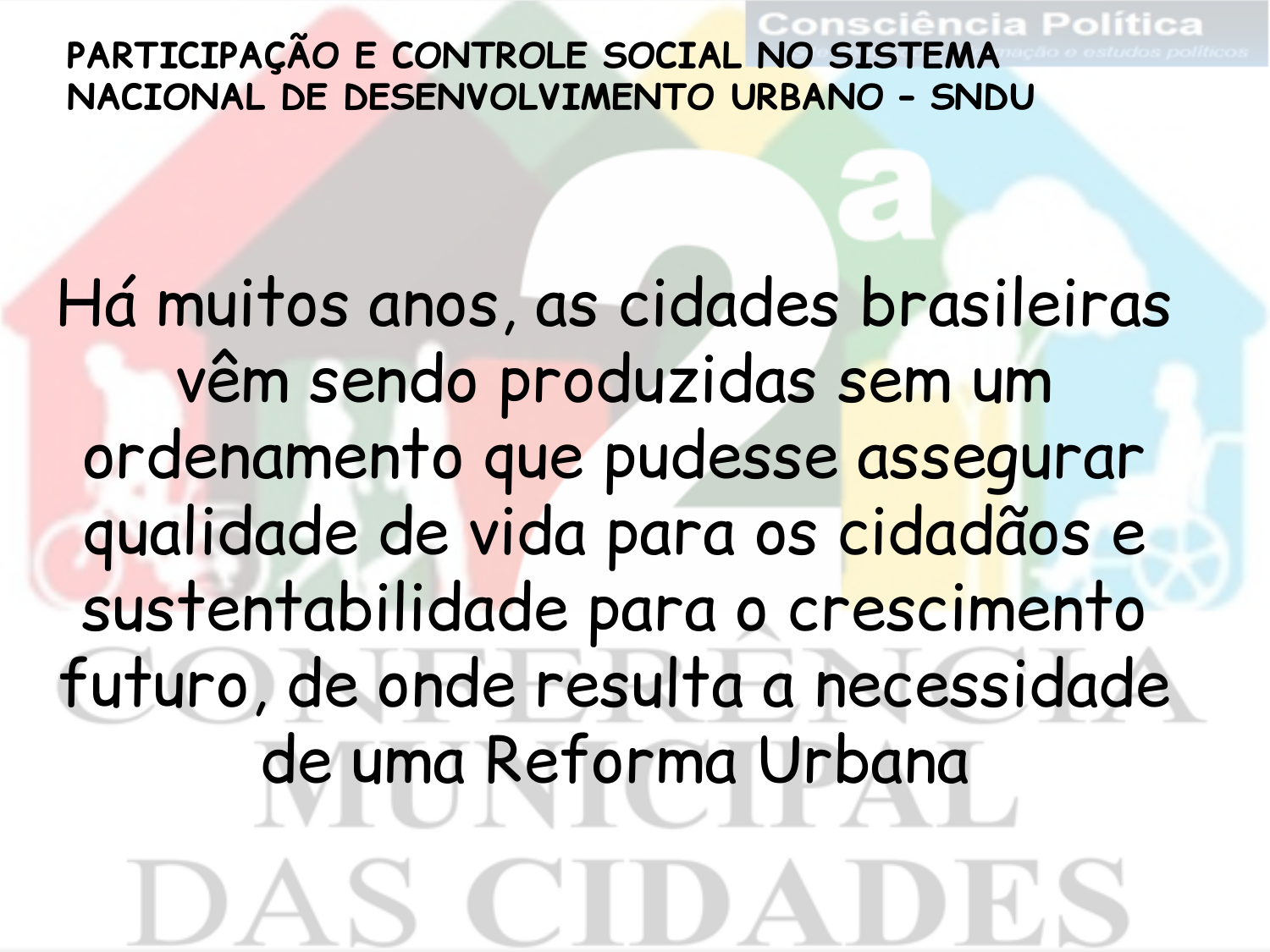

PARTICIPAÇÃO E CONTROLE SOCIAL NO SISTEMA NACIONAL DE DESENVOLVIMENTO URBANO – SNDU
Há muitos anos, as cidades brasileiras vêm sendo produzidas sem um ordenamento que pudesse assegurar qualidade de vida para os cidadãos e sustentabilidade para o crescimento futuro, de onde resulta a necessidade de uma Reforma Urbana